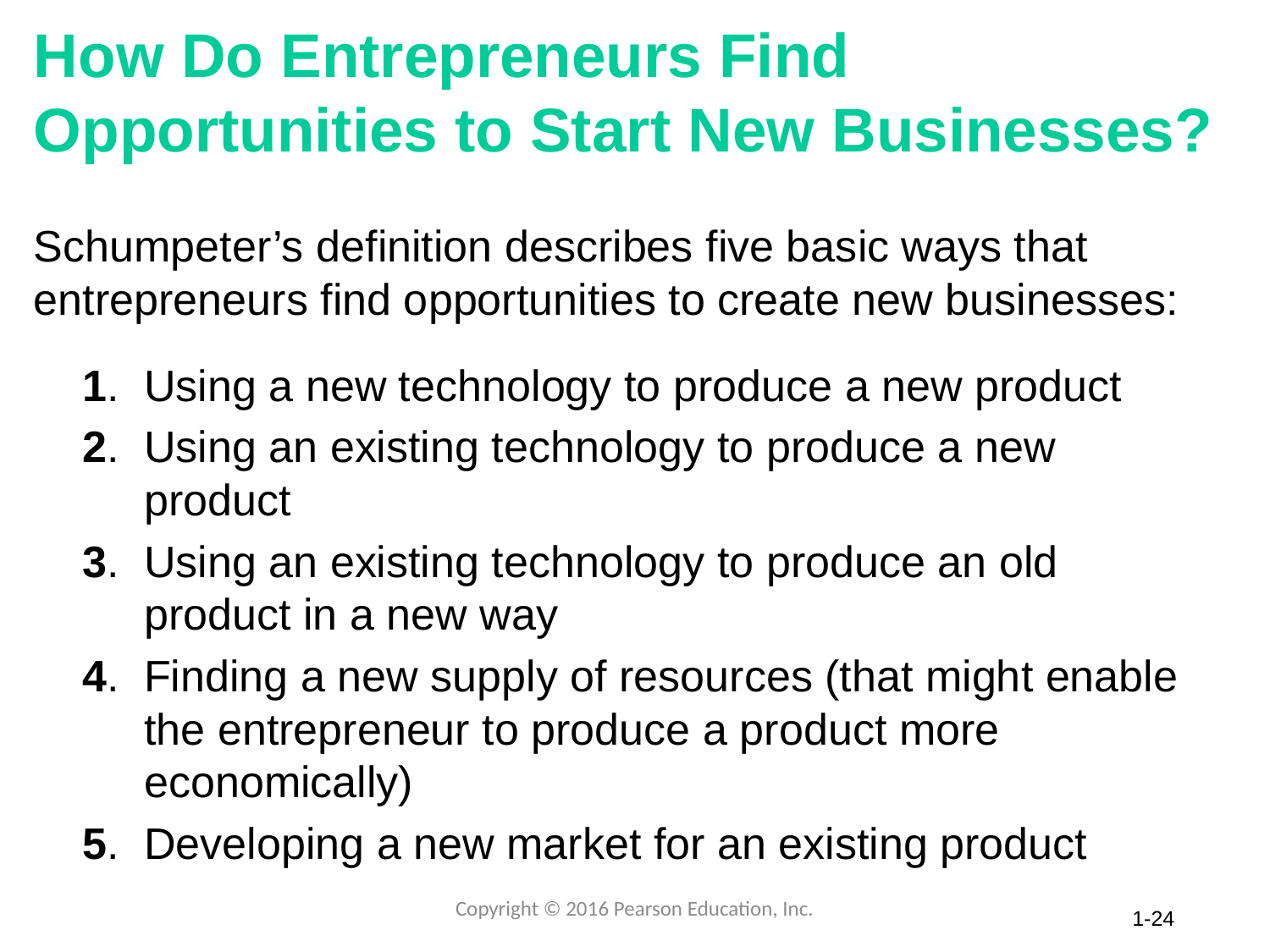

# How Do Entrepreneurs Find Opportunities to Start New Businesses?
Schumpeter’s definition describes five basic ways that entrepreneurs find opportunities to create new businesses:

    1.  Using a new technology to produce a new product
    2.  Using an existing technology to produce a new
         product
    3.  Using an existing technology to produce an old
         product in a new way
    4.  Finding a new supply of resources (that might enable
         the entrepreneur to produce a product more
         economically)
    5.  Developing a new market for an existing product
Copyright © 2016 Pearson Education, Inc.